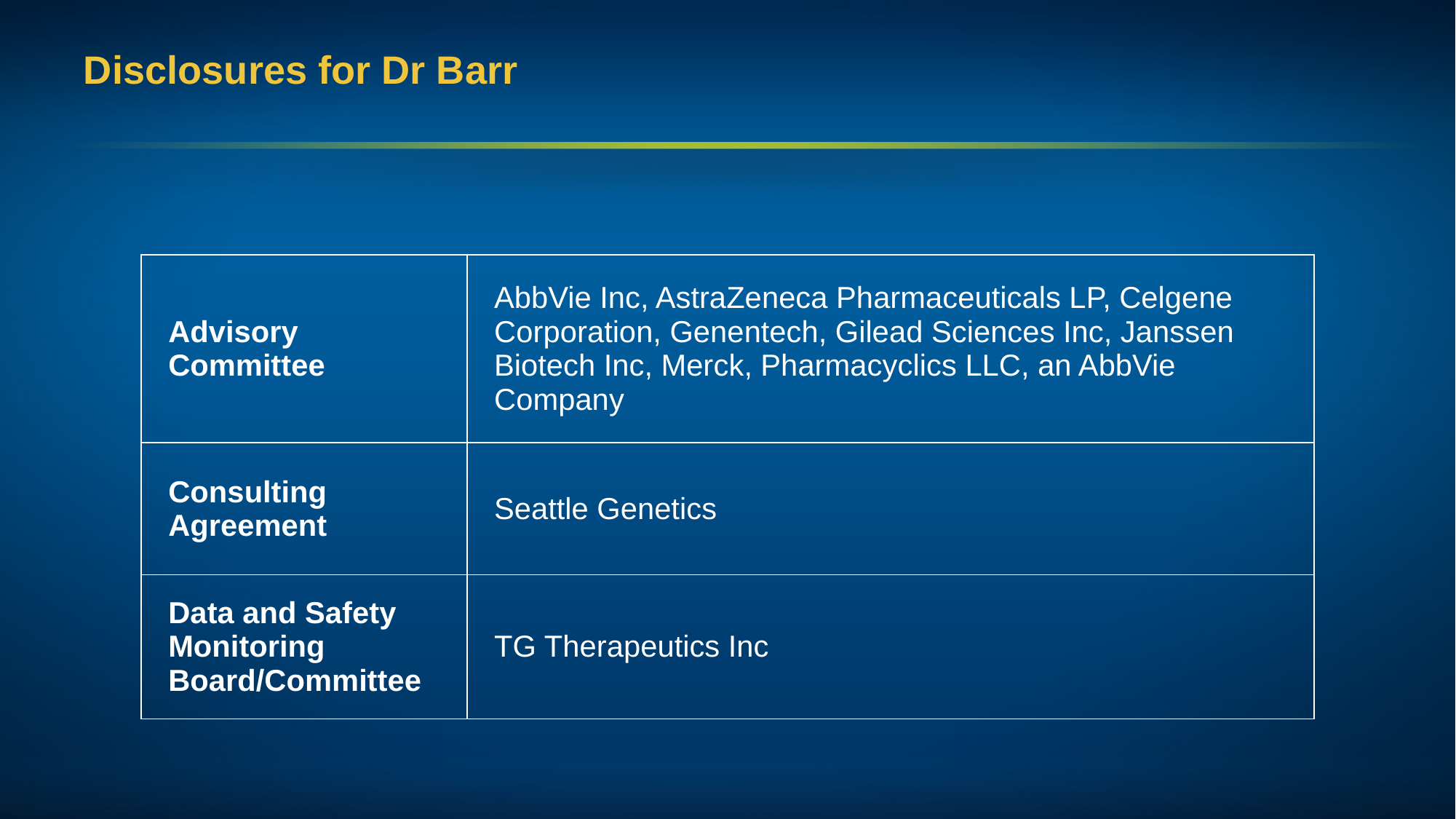

# Disclosures for Dr Barr
| Advisory Committee | AbbVie Inc, AstraZeneca Pharmaceuticals LP, Celgene Corporation, Genentech, Gilead Sciences Inc, Janssen Biotech Inc, Merck, Pharmacyclics LLC, an AbbVie Company |
| --- | --- |
| Consulting Agreement | Seattle Genetics |
| Data and Safety Monitoring Board/Committee | TG Therapeutics Inc |